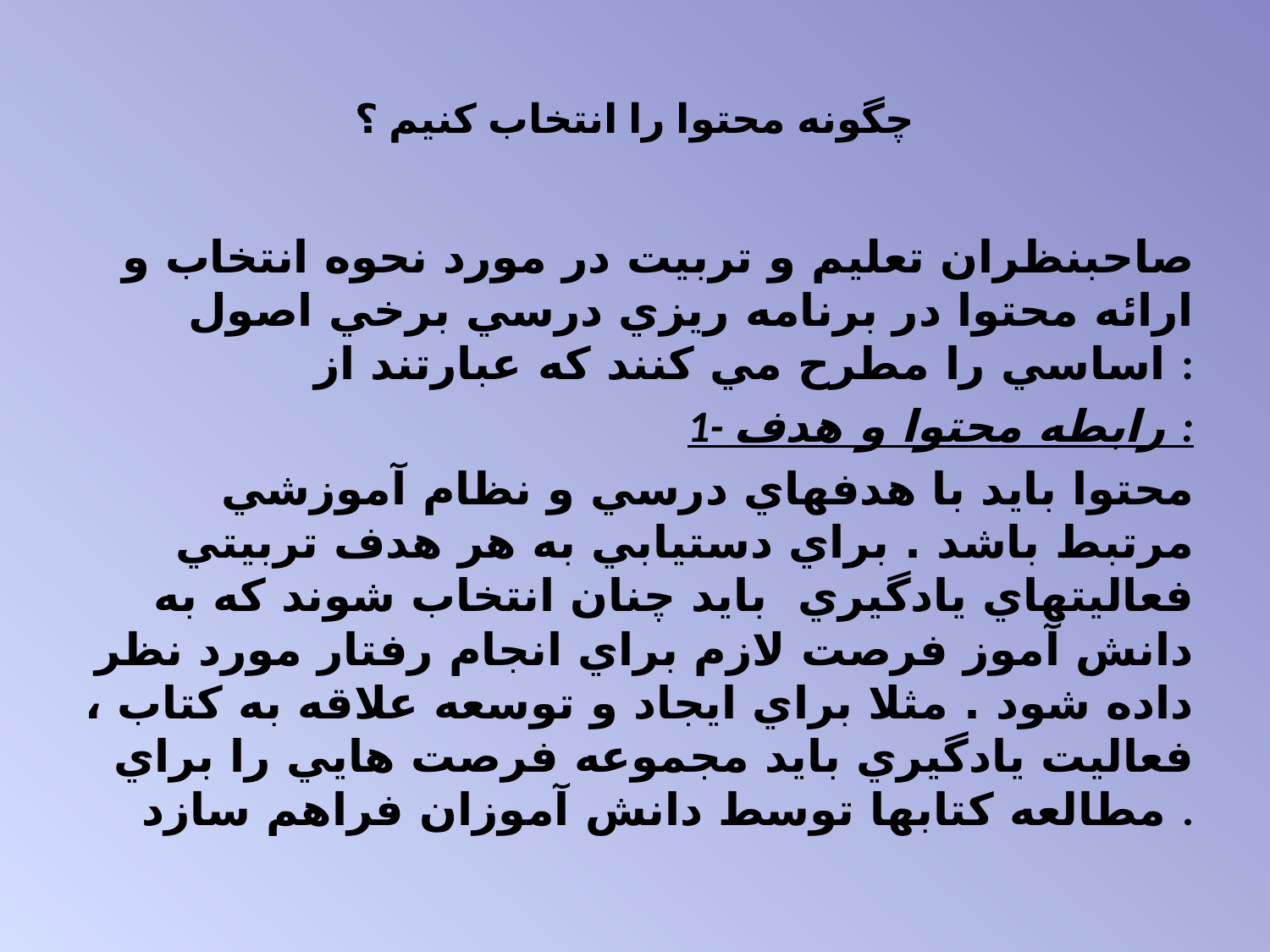

# چگونه محتوا را انتخاب كنيم ؟
صاحبنظران تعليم و تربيت در مورد نحوه انتخاب و ارائه محتوا در برنامه ريزي درسي برخي اصول اساسي را مطرح مي كنند كه عبارتند از :
1- رابطه محتوا و هدف :
محتوا بايد با هدفهاي درسي و نظام آموزشي مرتبط باشد . براي دستيابي به هر هدف تربيتي فعاليتهاي يادگيري  بايد چنان انتخاب شوند كه به دانش آموز فرصت لازم براي انجام رفتار مورد نظر داده شود . مثلا براي ايجاد و توسعه علاقه به كتاب ، فعاليت يادگيري بايد مجموعه فرصت هايي را براي مطالعه كتابها توسط دانش آموزان فراهم سازد .